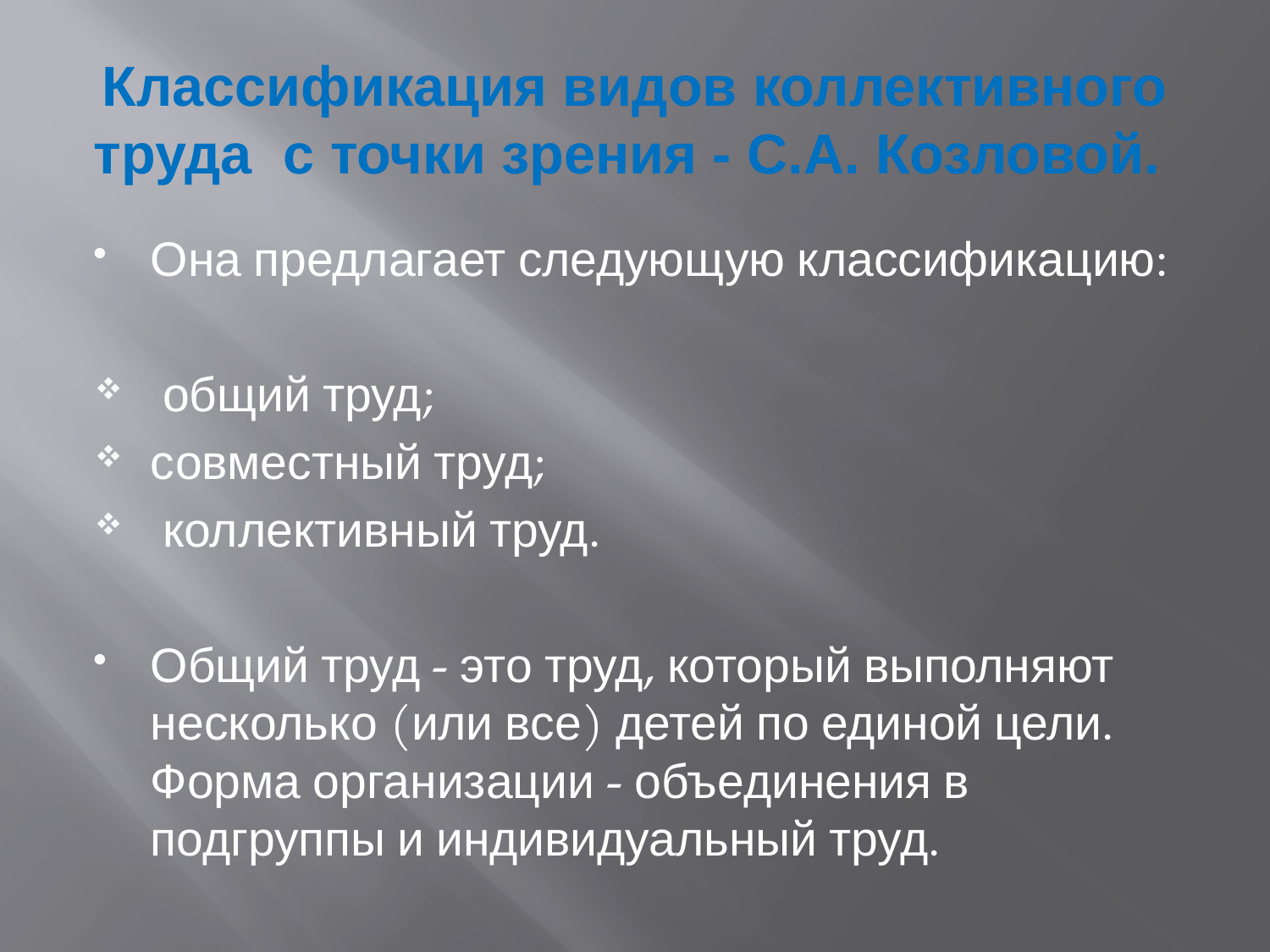

# Классификация видов коллективного труда  с точки зрения - С.А. Козловой.
Она предлагает следующую классификацию:

 общий труд;
совместный труд;
 коллективный труд.

Общий труд - это труд, который выполняют несколько (или все) детей по еди­ной цели. Форма организации - объединения в подгруппы и индивидуальный труд.